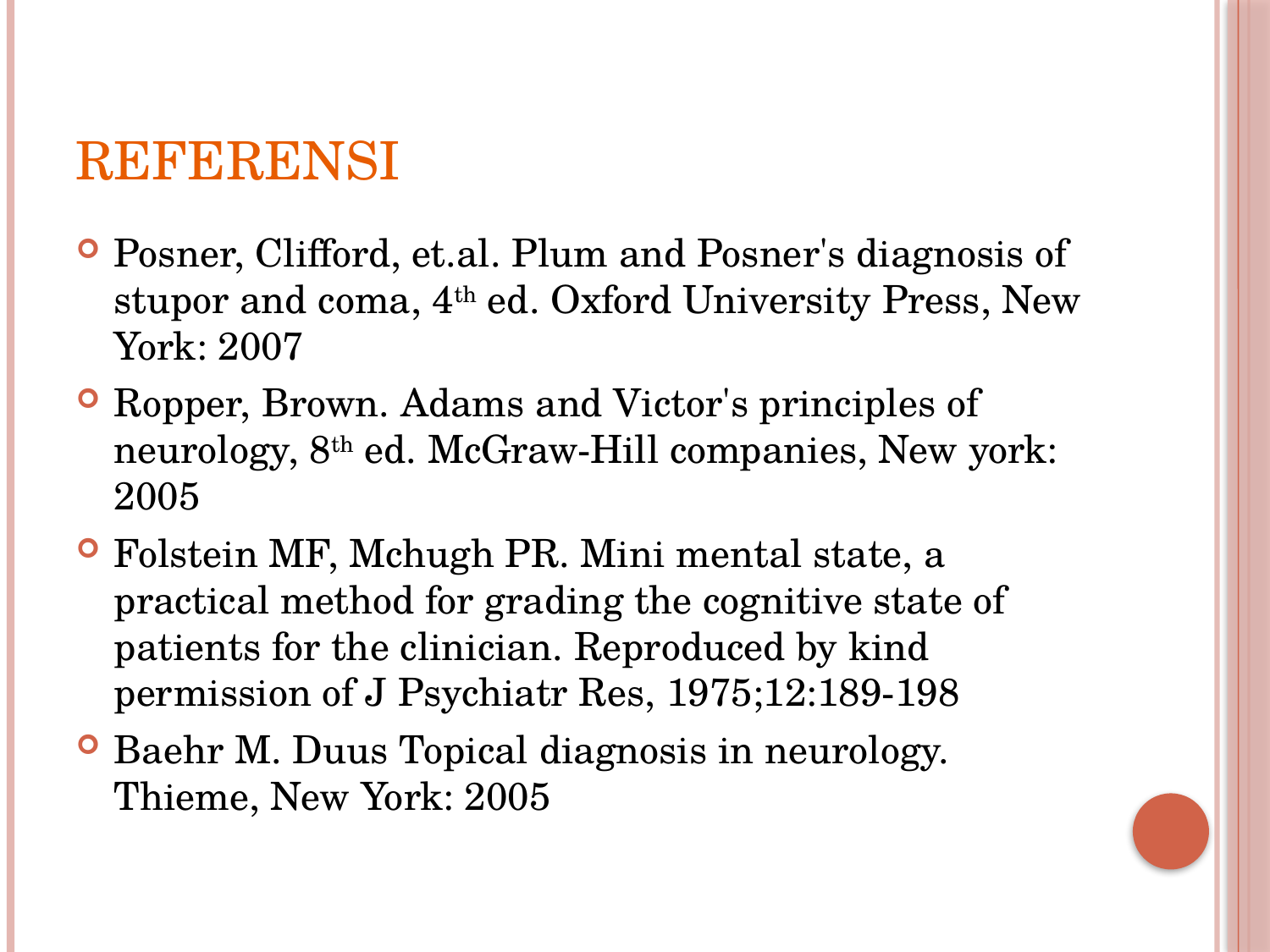

# Referensi
Posner, Clifford, et.al. Plum and Posner's diagnosis of stupor and coma, 4th ed. Oxford University Press, New York: 2007
Ropper, Brown. Adams and Victor's principles of neurology, 8th ed. McGraw-Hill companies, New york: 2005
Folstein MF, Mchugh PR. Mini mental state, a practical method for grading the cognitive state of patients for the clinician. Reproduced by kind permission of J Psychiatr Res, 1975;12:189-198
Baehr M. Duus Topical diagnosis in neurology. Thieme, New York: 2005